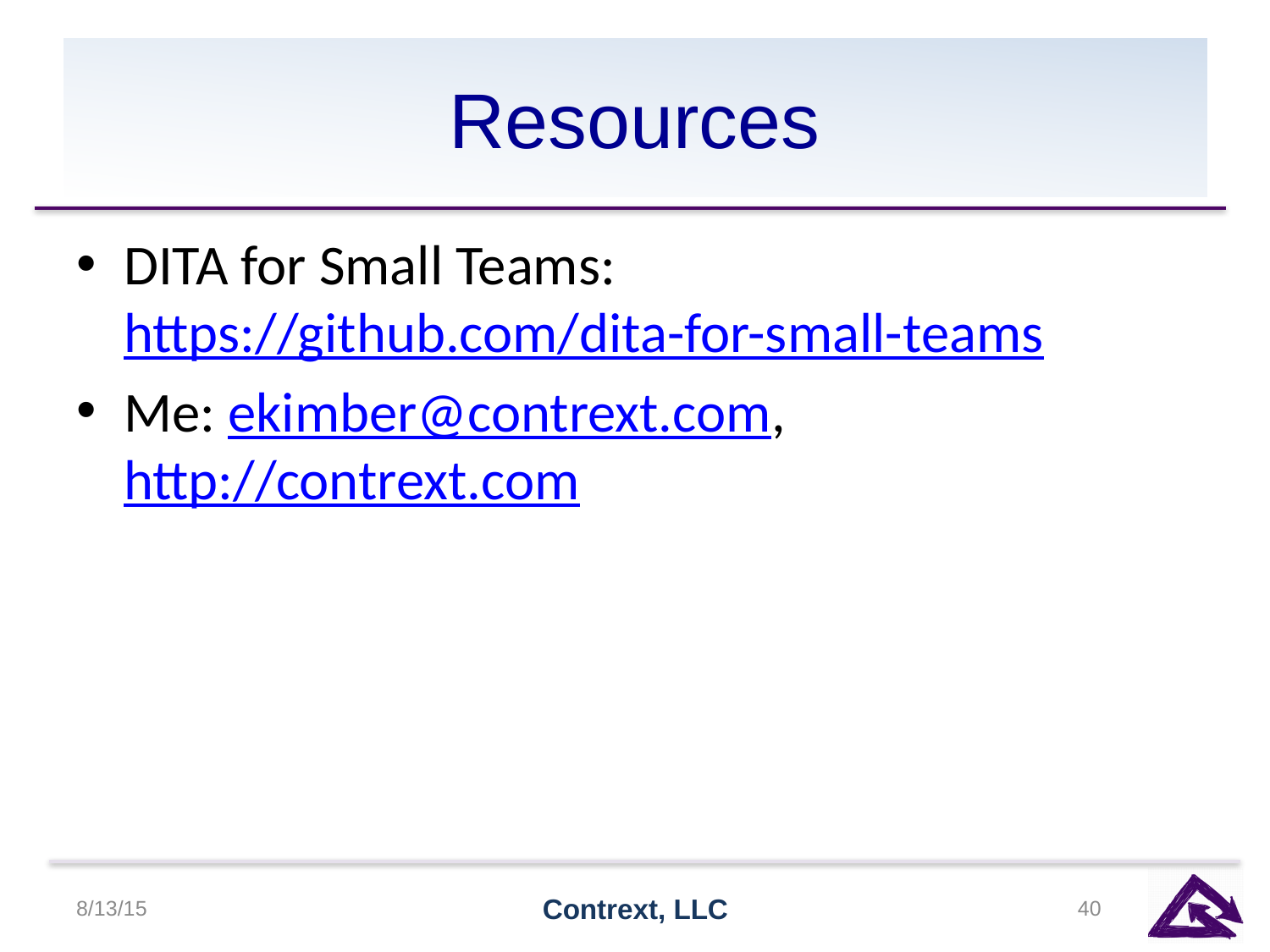

# Resources
DITA for Small Teams:  https://github.com/dita-for-small-teams
Me: ekimber@contrext.com, http://contrext.com
8/13/15
Contrext, LLC
40